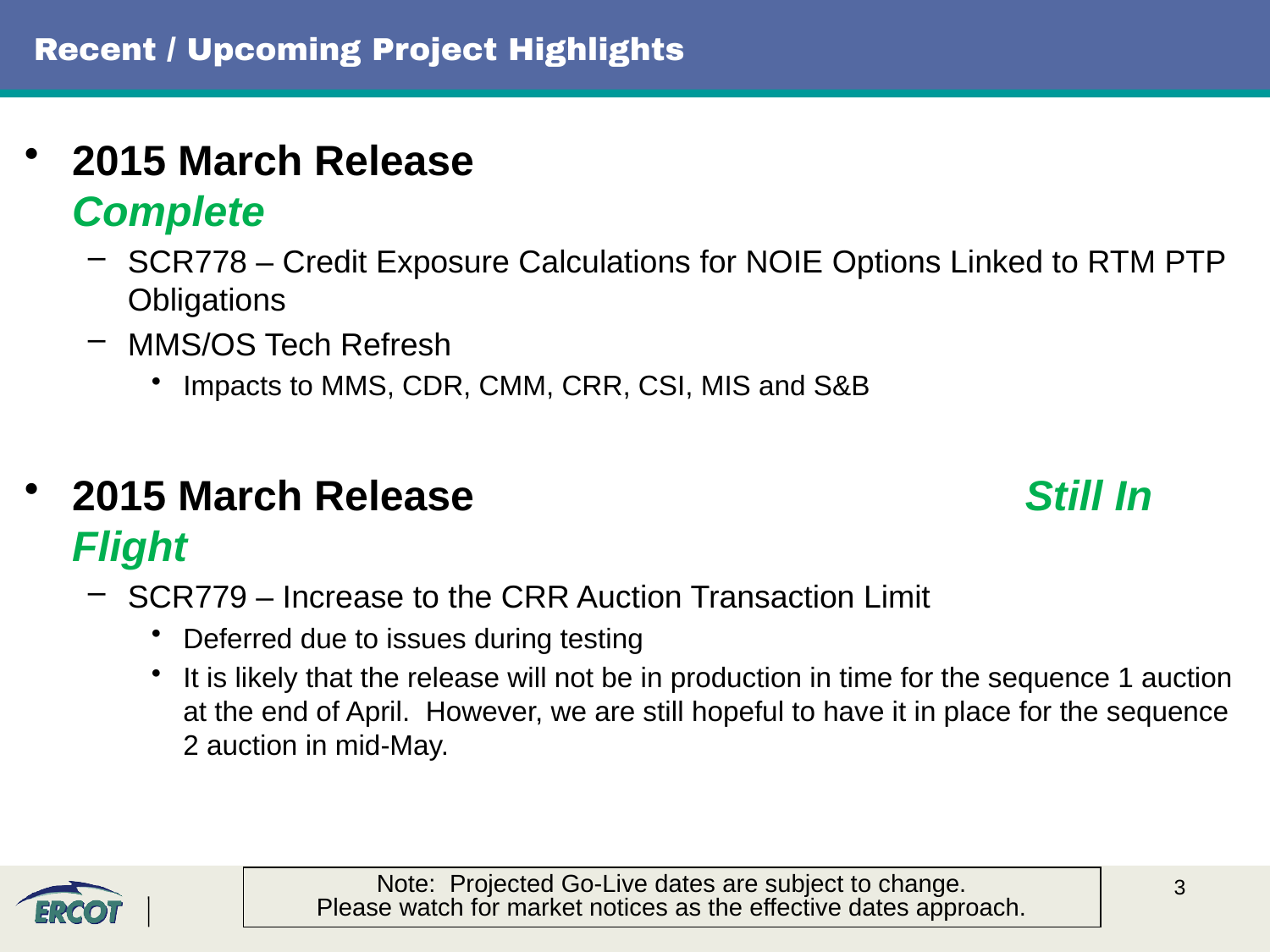

# Recent / Upcoming Project Highlights
2015 March Release			 		Complete
SCR778 – Credit Exposure Calculations for NOIE Options Linked to RTM PTP Obligations
MMS/OS Tech Refresh
Impacts to MMS, CDR, CMM, CRR, CSI, MIS and S&B

2015 March Release 	Still In Flight
SCR779 – Increase to the CRR Auction Transaction Limit
Deferred due to issues during testing
It is likely that the release will not be in production in time for the sequence 1 auction at the end of April.  However, we are still hopeful to have it in place for the sequence 2 auction in mid-May.

Note:  Projected Go-Live dates are subject to change.
Please watch for market notices as the effective dates approach.